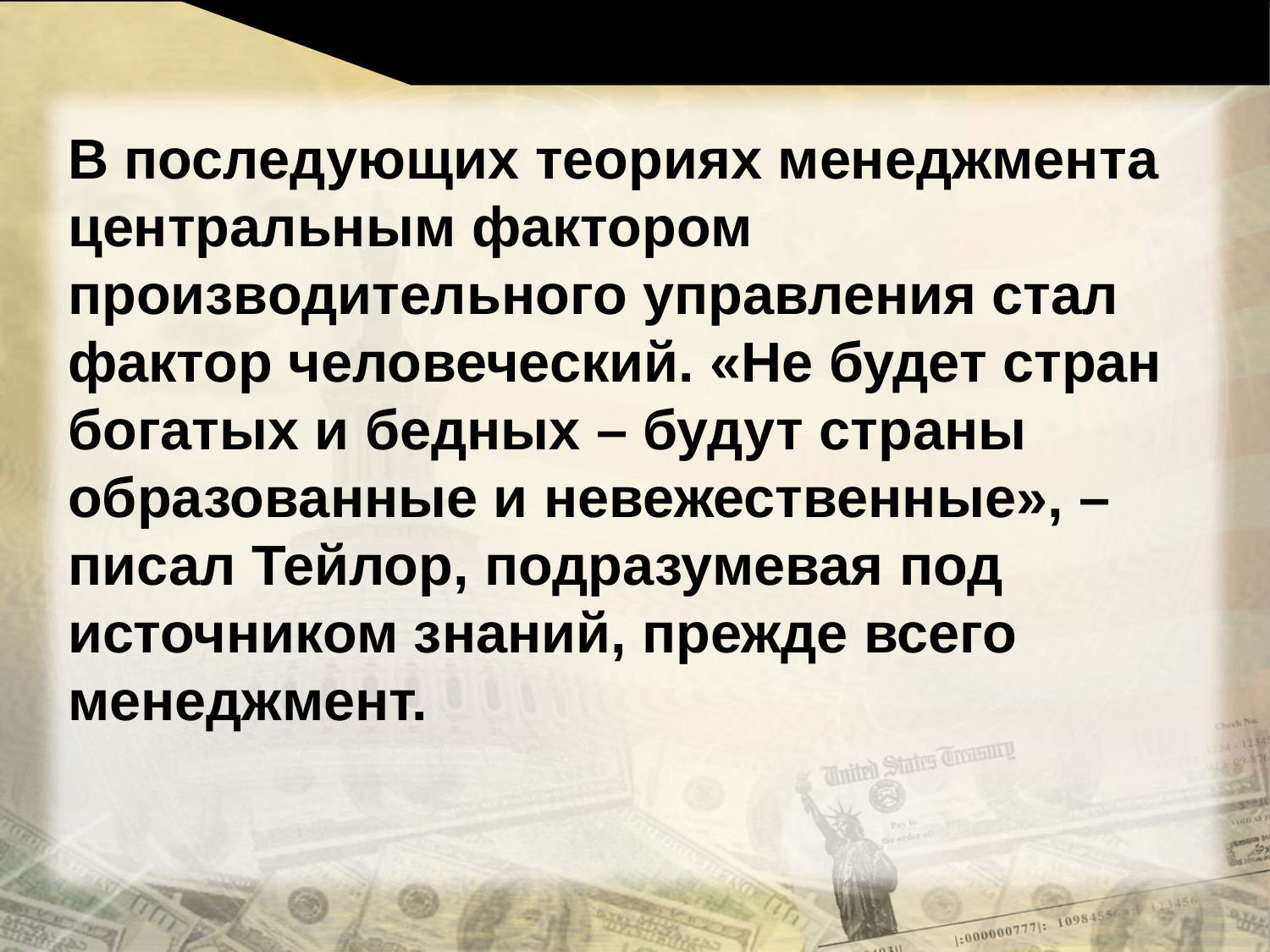

В последующих теориях менеджмента центральным фактором производительного управления стал фактор человеческий. «Не будет стран богатых и бедных – будут страны образованные и невежественные», – писал Тейлор, подразумевая под источником знаний, прежде всего менеджмент.